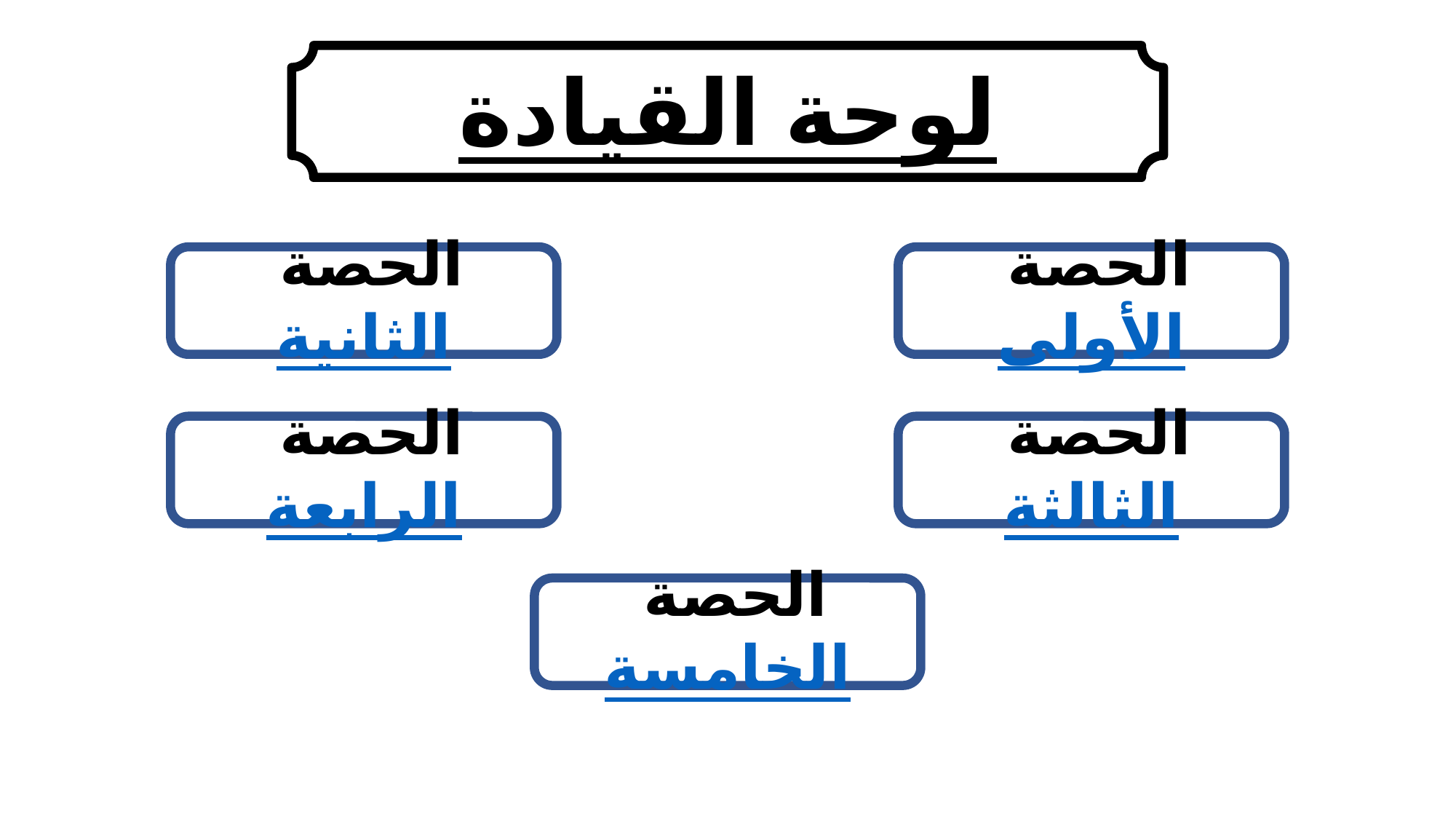

لوحة القيادة
الحصة الثانية
الحصة الأولى
الحصة الرابعة
الحصة الثالثة
الحصة الخامسة